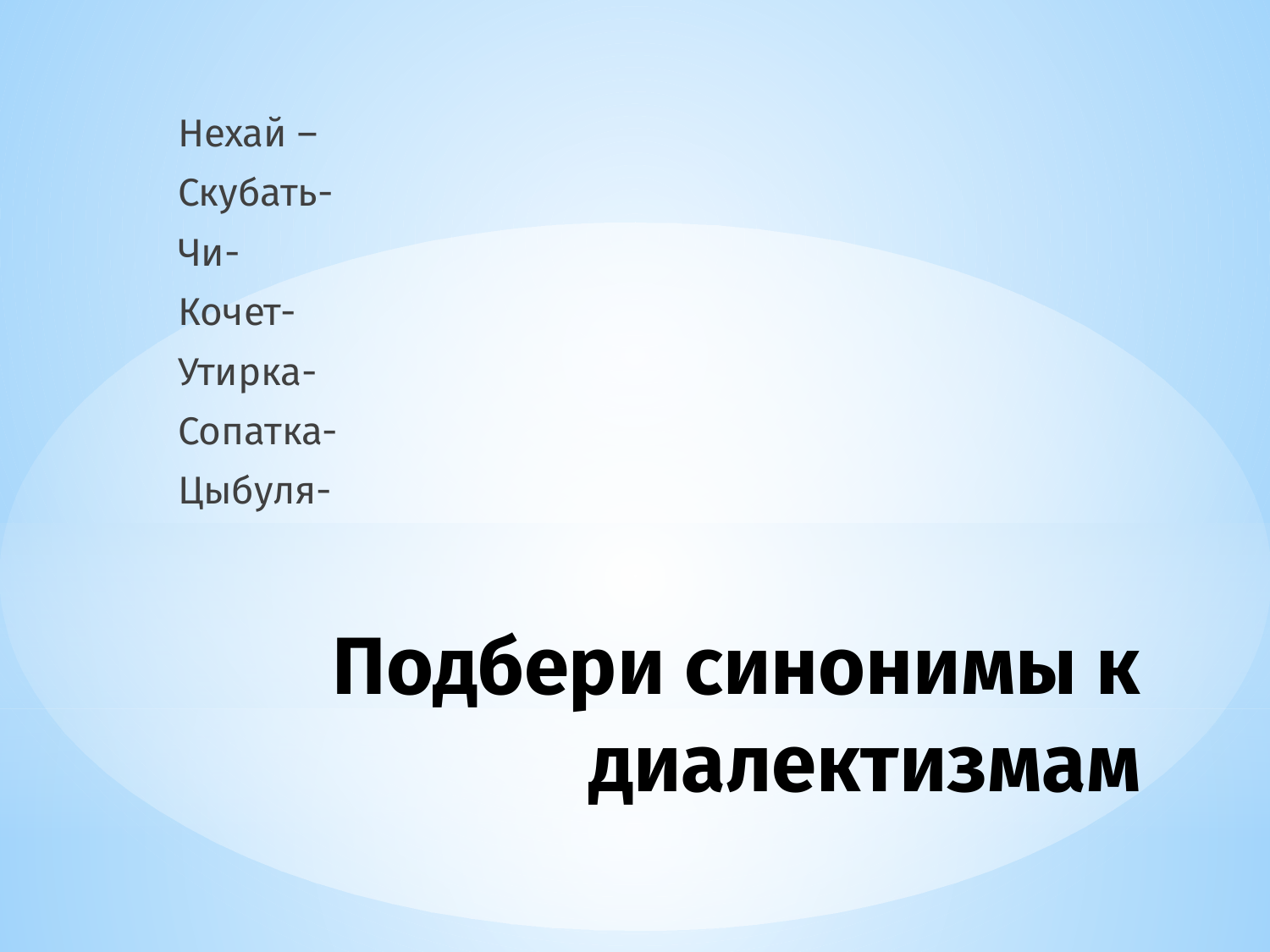

Нехай –
Скубать-
Чи-
Кочет-
Утирка-
Сопатка-
Цыбуля-
# Подбери синонимы к диалектизмам